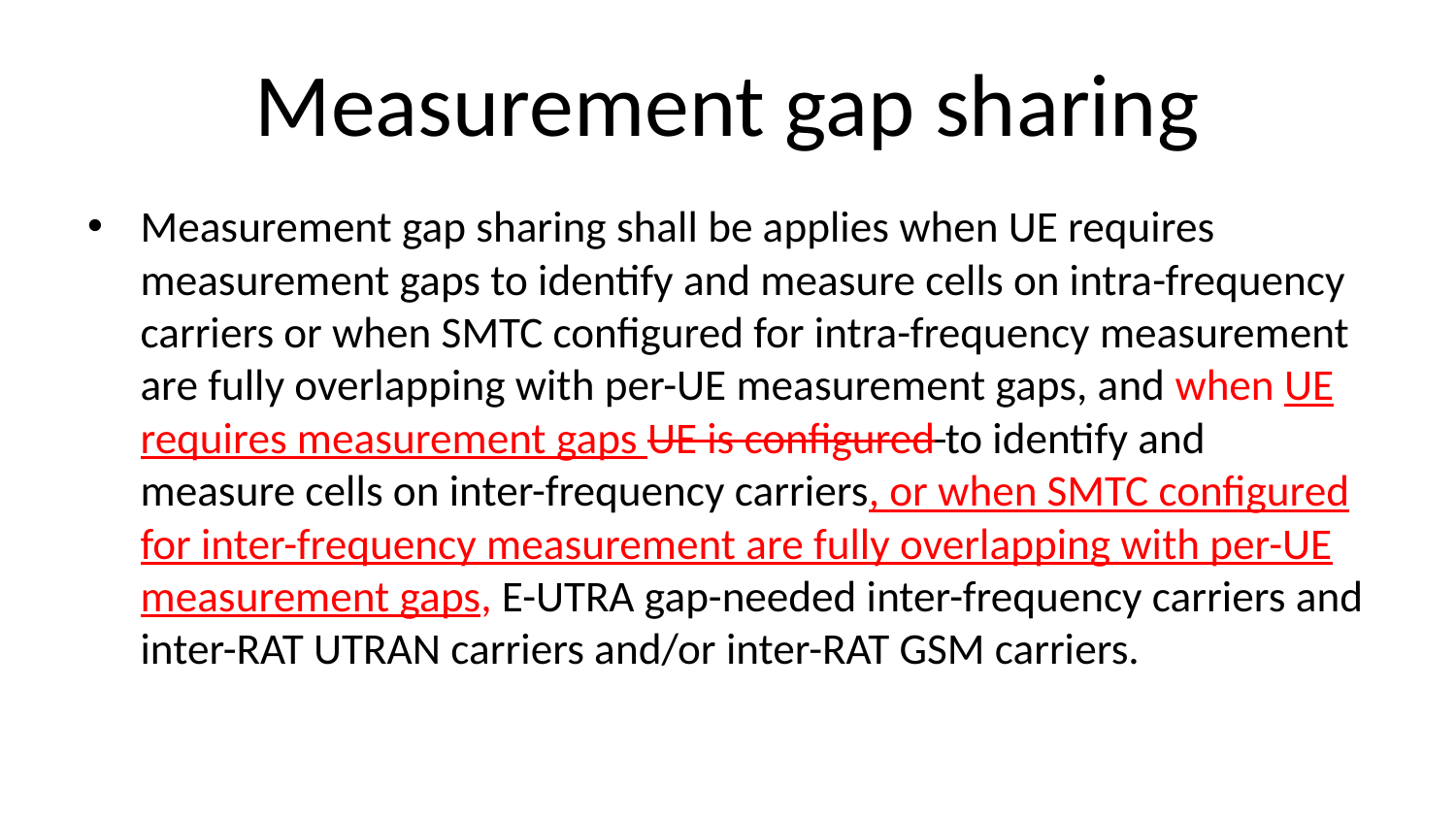

# Measurement gap sharing
Measurement gap sharing shall be applies when UE requires measurement gaps to identify and measure cells on intra-frequency carriers or when SMTC configured for intra-frequency measurement are fully overlapping with per-UE measurement gaps, and when UE requires measurement gaps UE is configured to identify and measure cells on inter-frequency carriers, or when SMTC configured for inter-frequency measurement are fully overlapping with per-UE measurement gaps, E-UTRA gap-needed inter-frequency carriers and inter-RAT UTRAN carriers and/or inter-RAT GSM carriers.